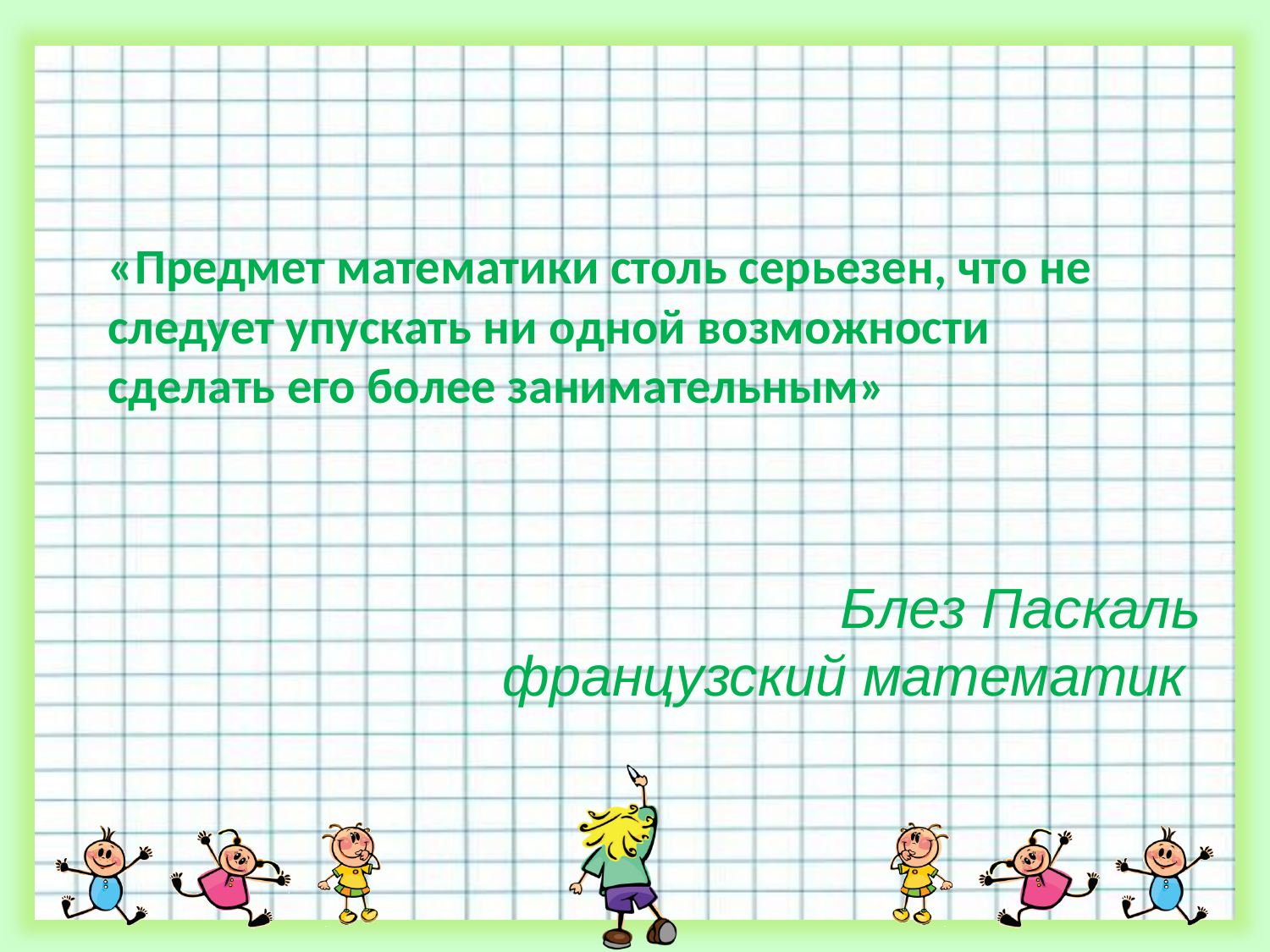

# «Предмет математики столь серьезен, что не следует упускать ни одной возможности сделать его более занимательным»
Блез Паскаль
французский математик